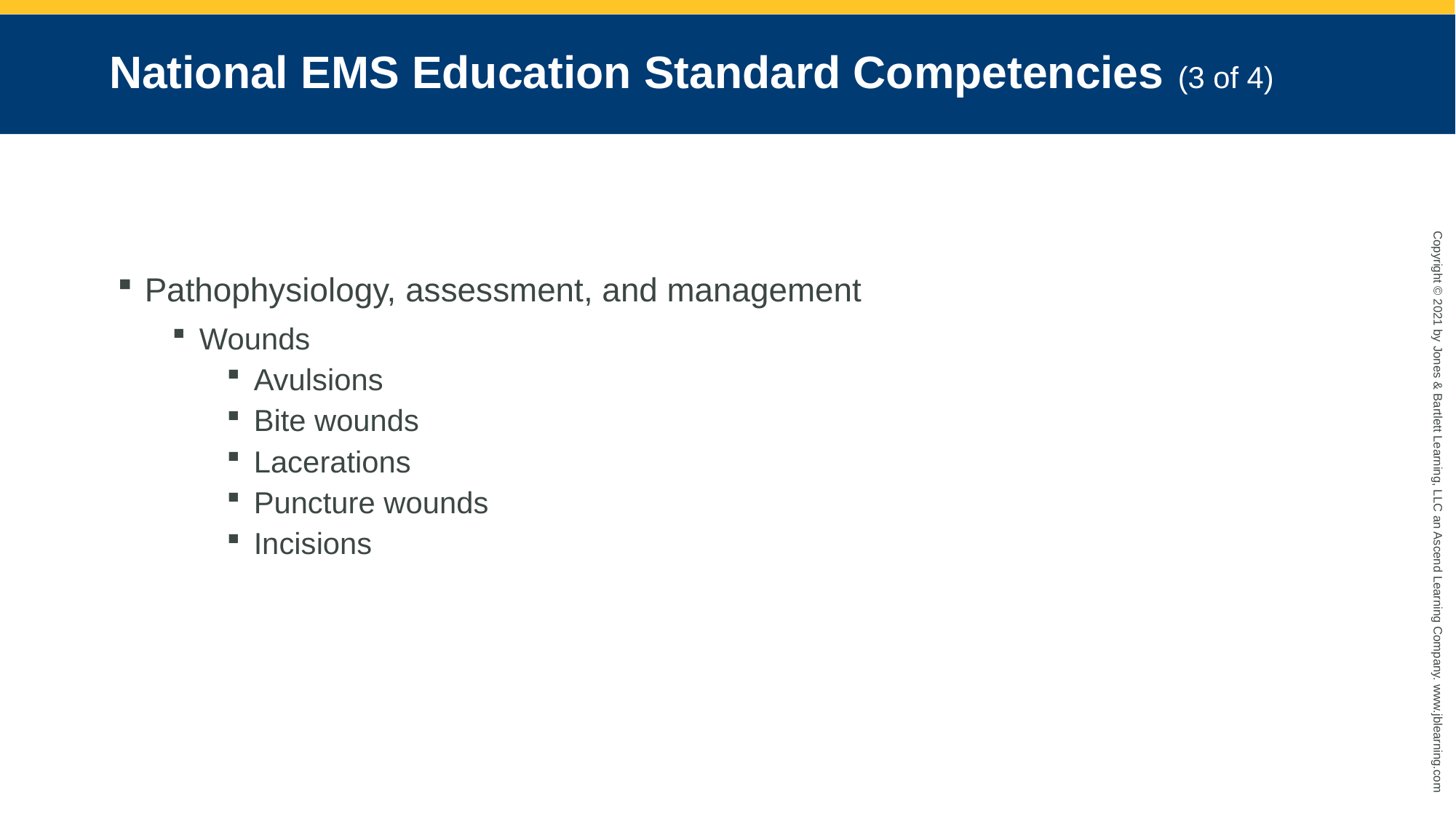

# National EMS Education Standard Competencies (3 of 4)
Pathophysiology, assessment, and management
Wounds
Avulsions
Bite wounds
Lacerations
Puncture wounds
Incisions